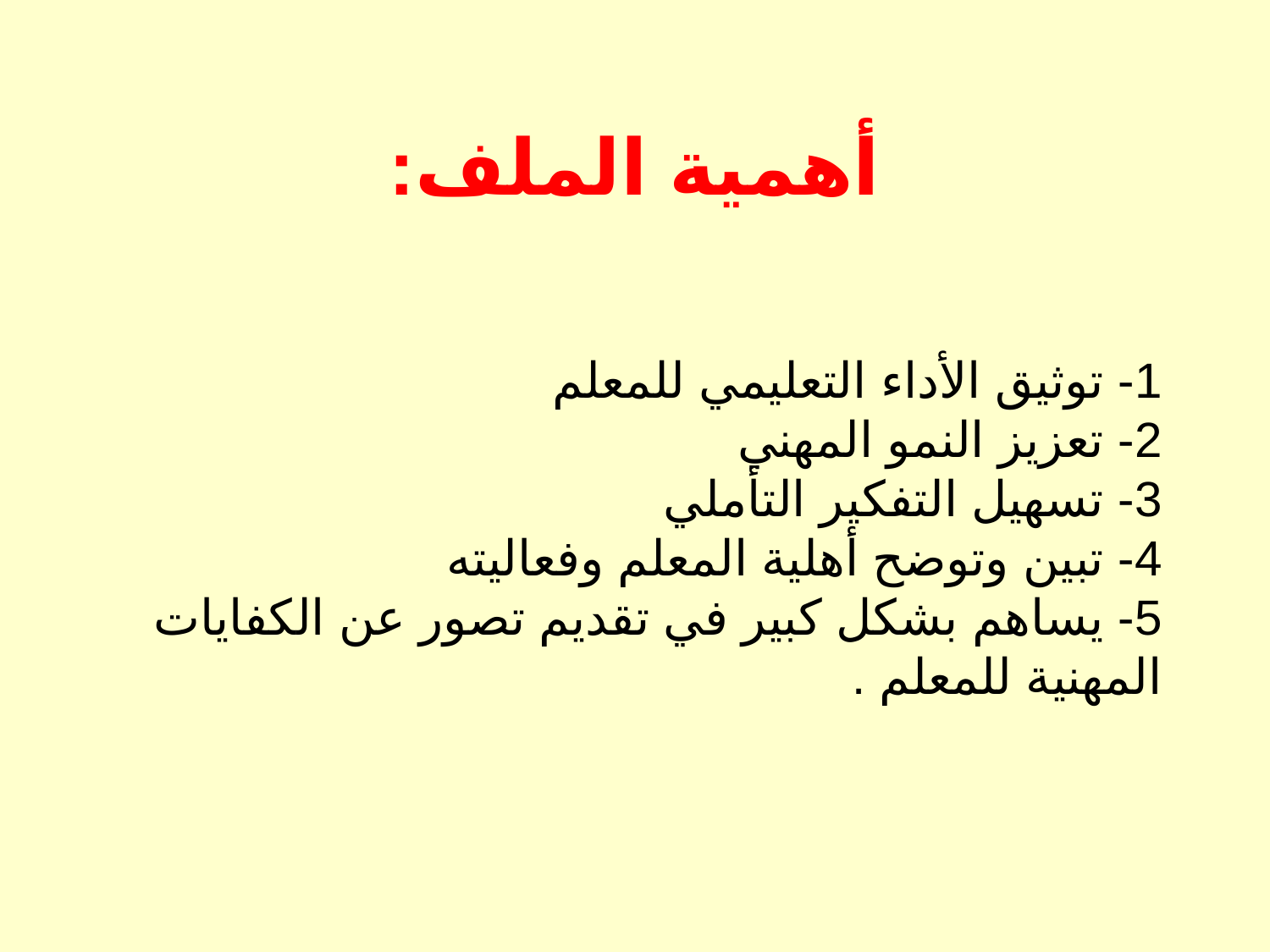

# أهمية الملف:
1- توثيق الأداء التعليمي للمعلم 
2- تعزيز النمو المهني
3- تسهيل التفكير التأملي
4- تبين وتوضح أهلية المعلم وفعاليته
5- يساهم بشكل كبير في تقديم تصور عن الكفايات المهنية للمعلم .